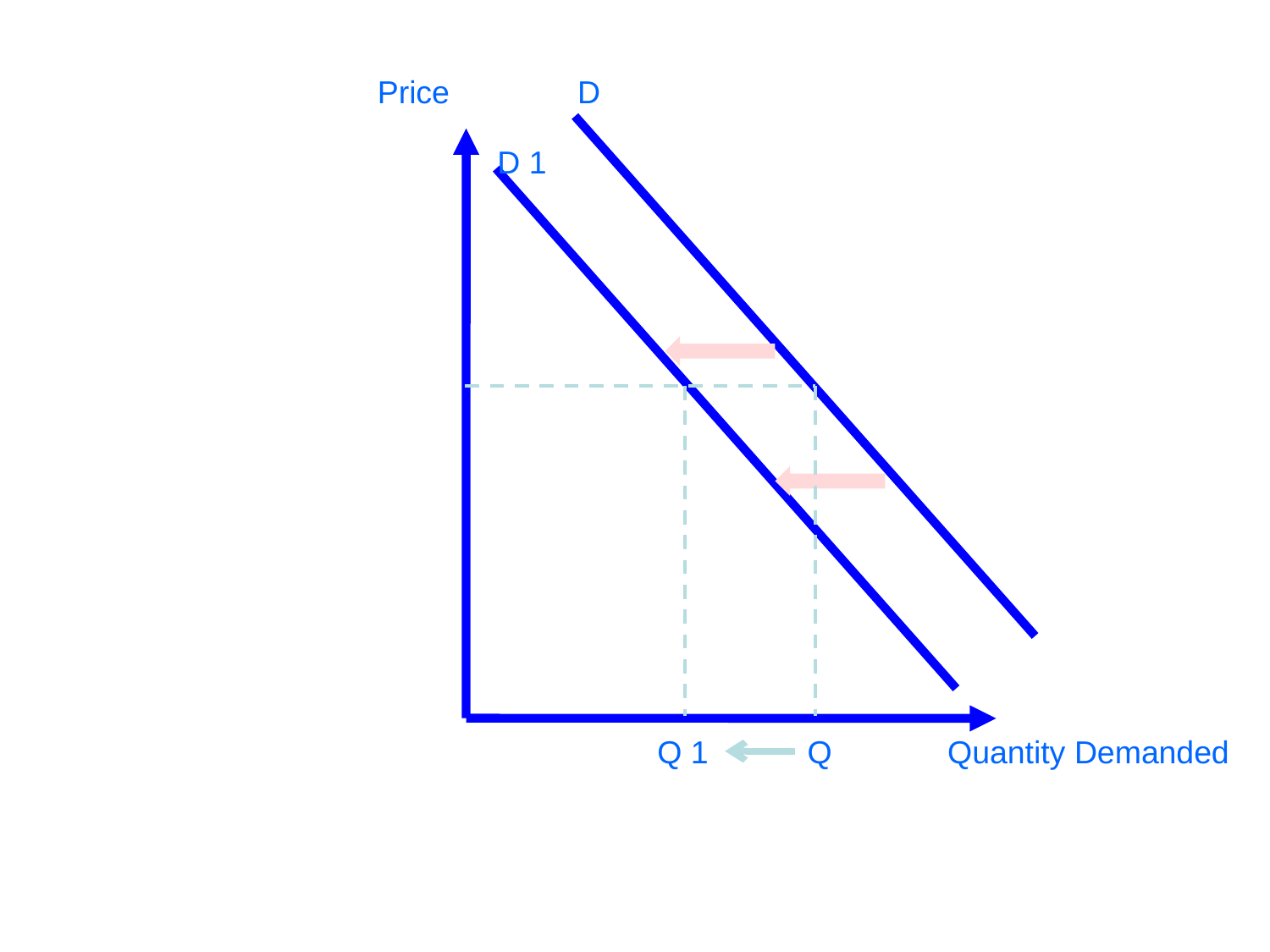

Price
D

D 1

Q 1
Q
Quantity Demanded